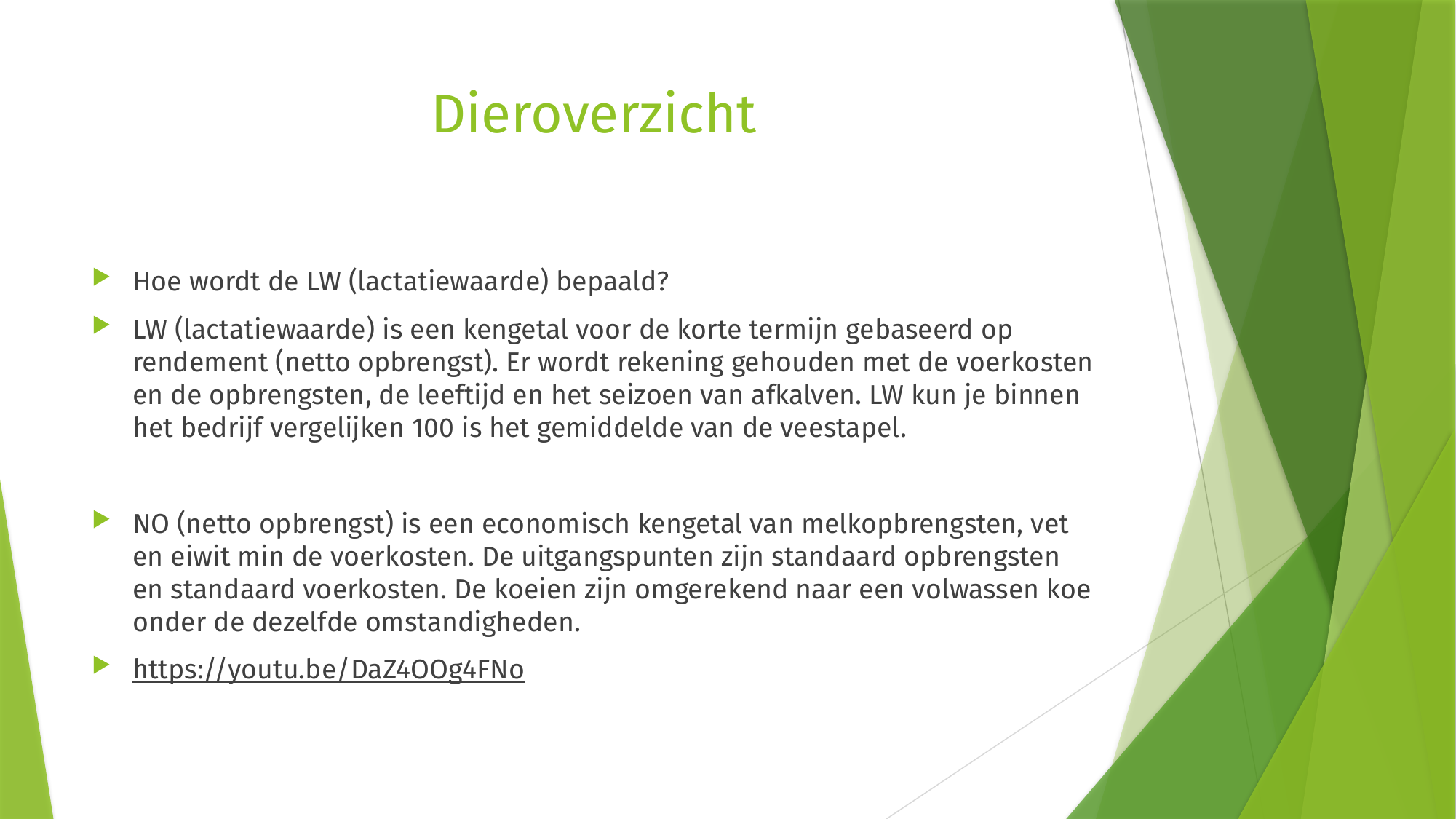

# Dieroverzicht
Hoe wordt de LW (lactatiewaarde) bepaald?
LW (lactatiewaarde) is een kengetal voor de korte termijn gebaseerd op rendement (netto opbrengst). Er wordt rekening gehouden met de voerkosten en de opbrengsten, de leeftijd en het seizoen van afkalven. LW kun je binnen het bedrijf vergelijken 100 is het gemiddelde van de veestapel.

NO (netto opbrengst) is een economisch kengetal van melkopbrengsten, vet en eiwit min de voerkosten. De uitgangspunten zijn standaard opbrengsten en standaard voerkosten. De koeien zijn omgerekend naar een volwassen koe onder de dezelfde omstandigheden.
https://youtu.be/DaZ4OOg4FNo